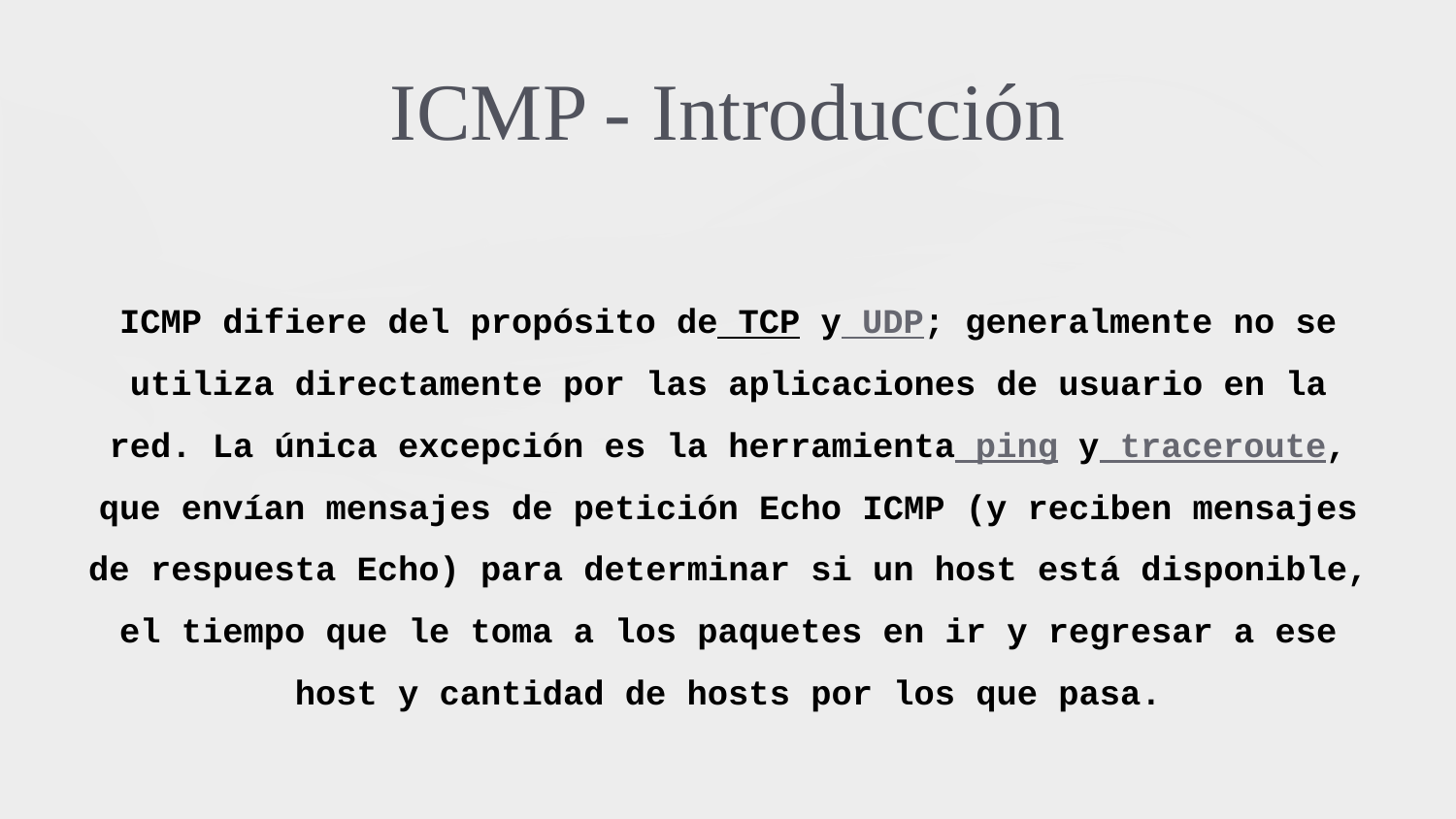

# ICMP - Introducción
ICMP difiere del propósito de TCP y UDP; generalmente no se utiliza directamente por las aplicaciones de usuario en la red. La única excepción es la herramienta ping y traceroute, que envían mensajes de petición Echo ICMP (y reciben mensajes de respuesta Echo) para determinar si un host está disponible, el tiempo que le toma a los paquetes en ir y regresar a ese host y cantidad de hosts por los que pasa.